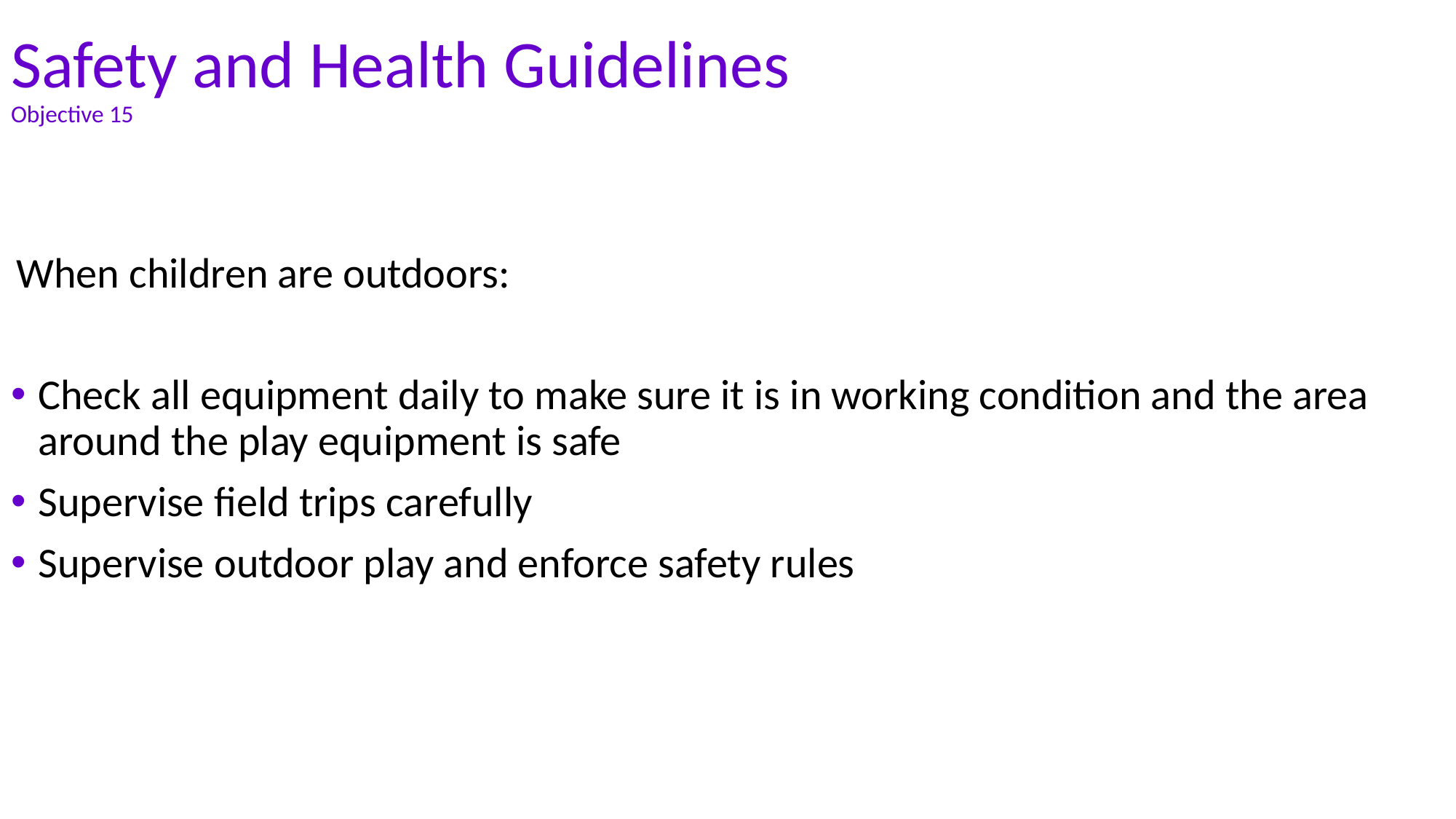

# Safety and Health Guidelines Objective 15
When children are outdoors:

Check all equipment daily to make sure it is in working condition and the area around the play equipment is safe
Supervise field trips carefully
Supervise outdoor play and enforce safety rules